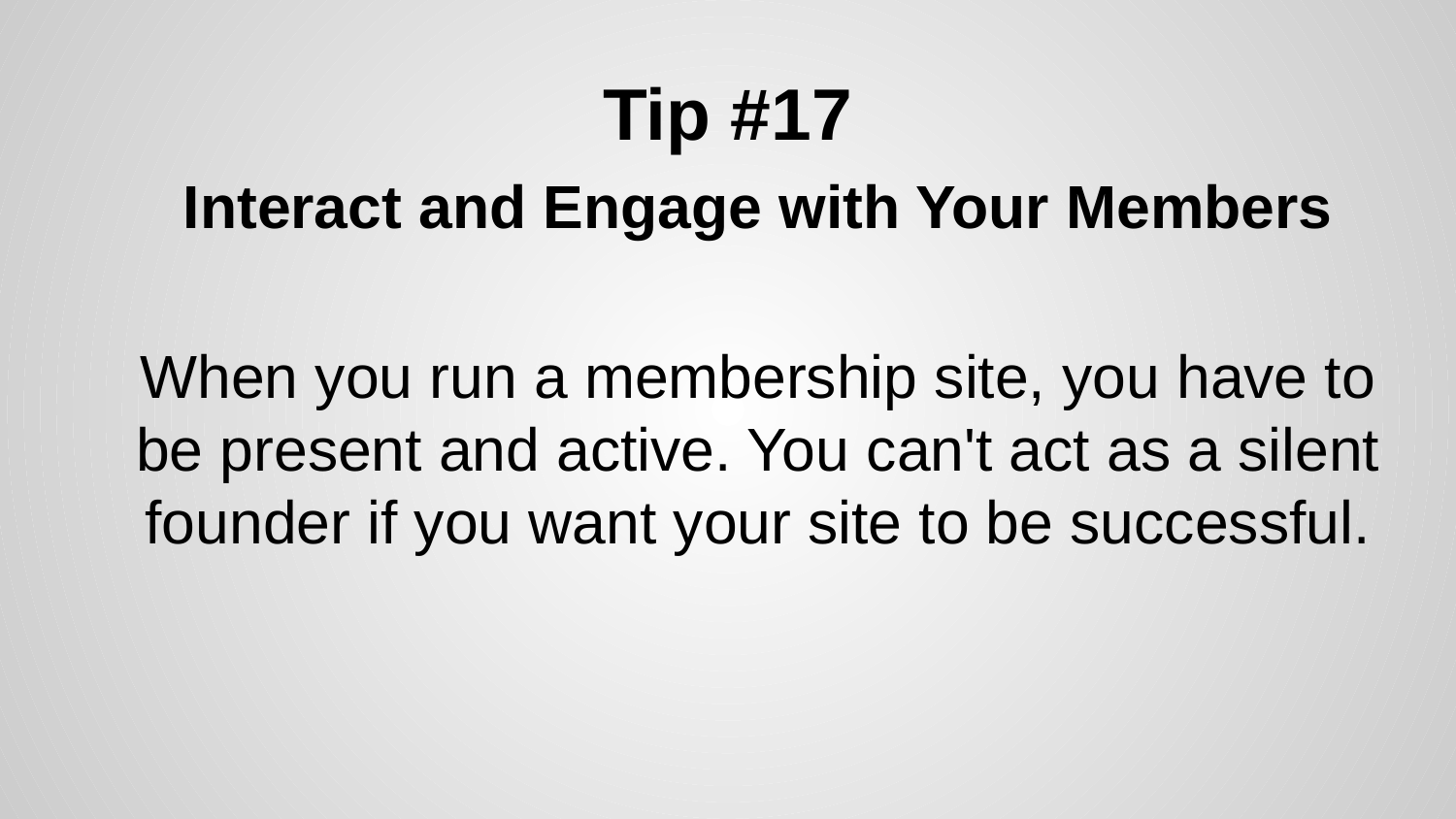

# Tip #17

Interact and Engage with Your Members

When you run a membership site, you have to be present and active. You can't act as a silent founder if you want your site to be successful.